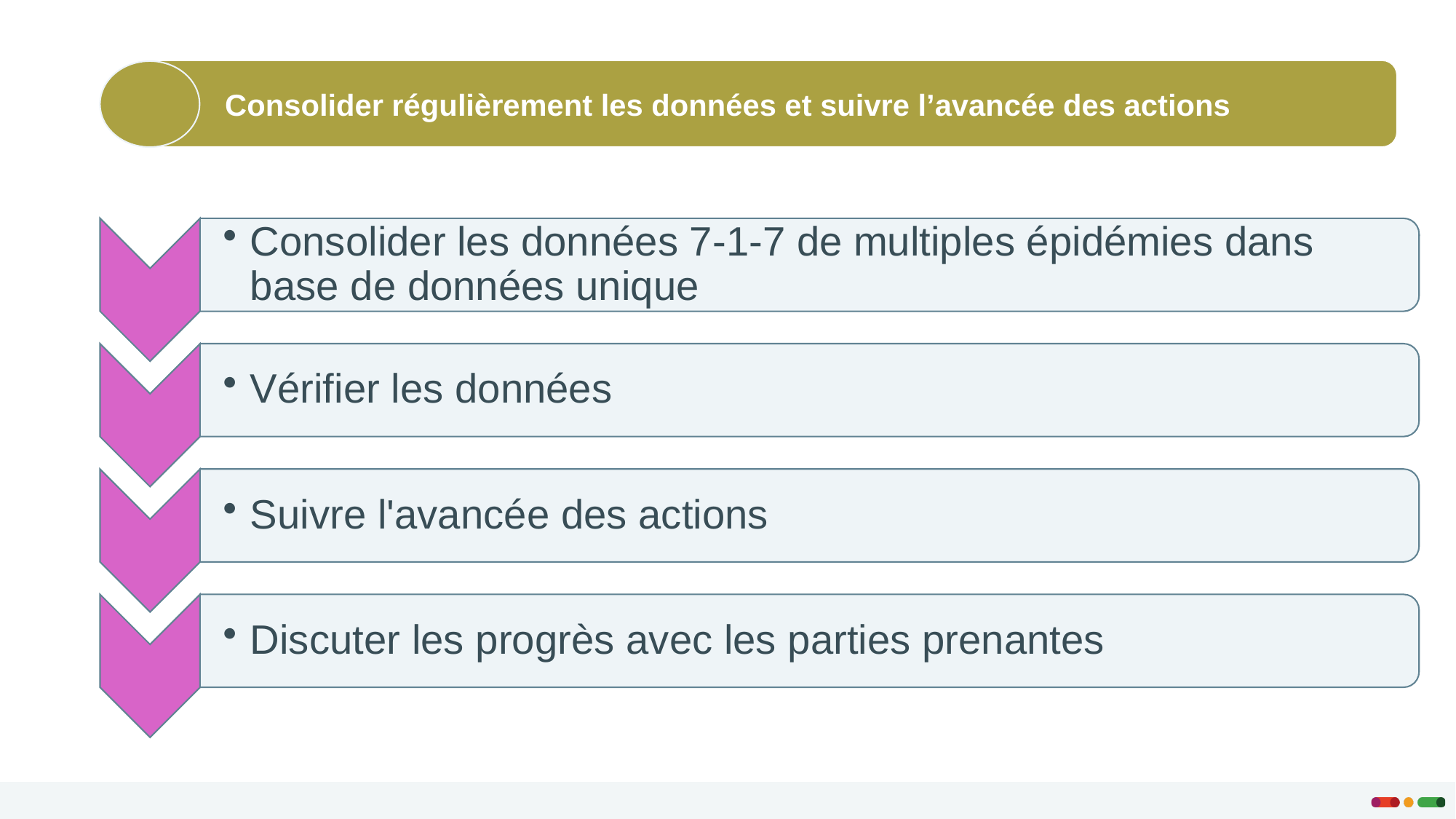

Consolider régulièrement les données et suivre l’avancée des actions

Consolider les données 7-1-7 de multiples épidémies dans base de données unique

Vérifier les données

Suivre l'avancée des actions

Discuter les progrès avec les parties prenantes